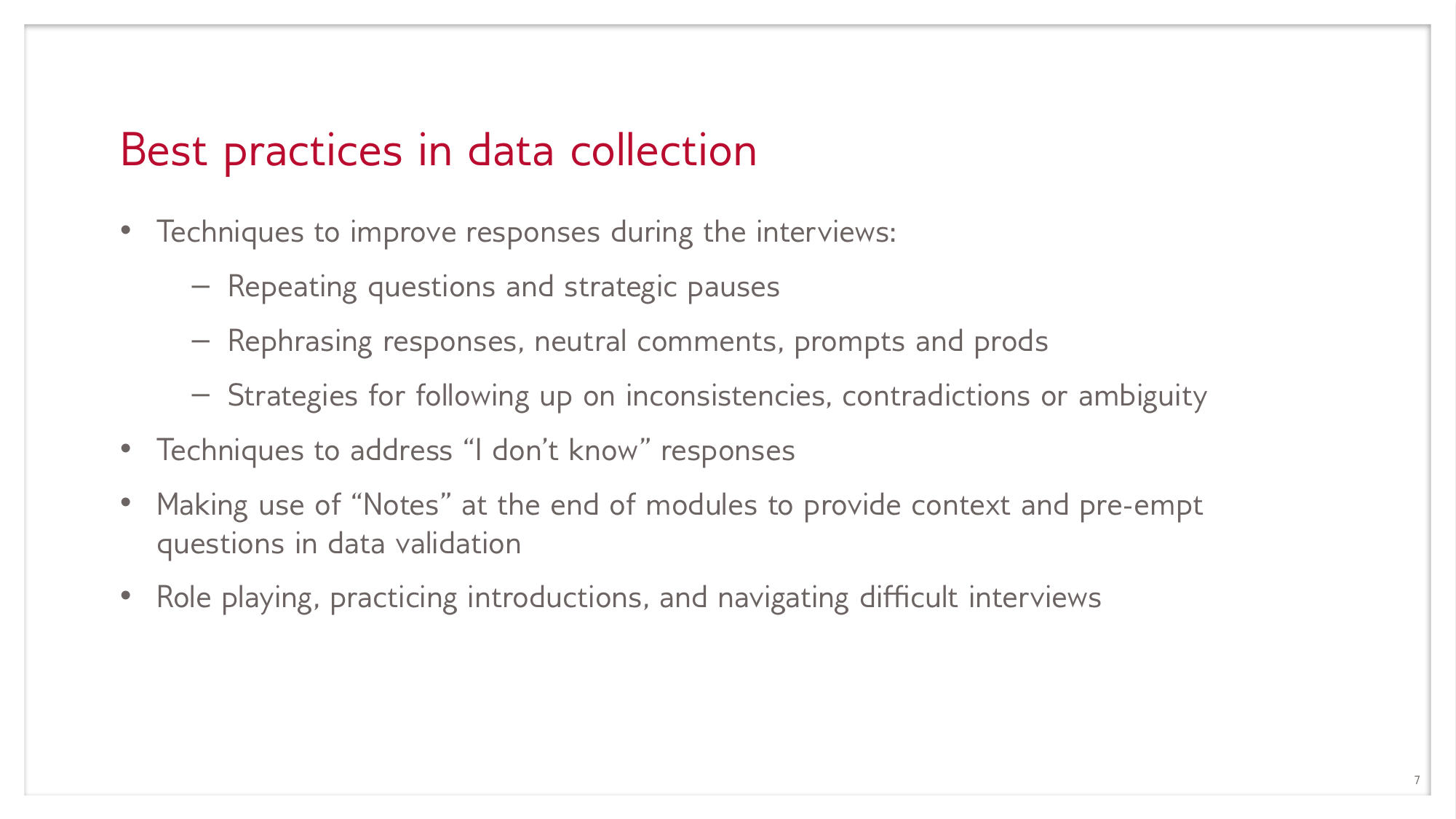

# Best practices in data collection
Techniques to improve responses during the interviews:
Repeating questions and strategic pauses
Rephrasing responses, neutral comments, prompts and prods
Strategies for following up on inconsistencies, contradictions or ambiguity
Techniques to address “I don’t know” responses
Making use of “Notes” at the end of modules to provide context and pre-empt questions in data validation
Role playing, practicing introductions, and navigating difficult interviews
7